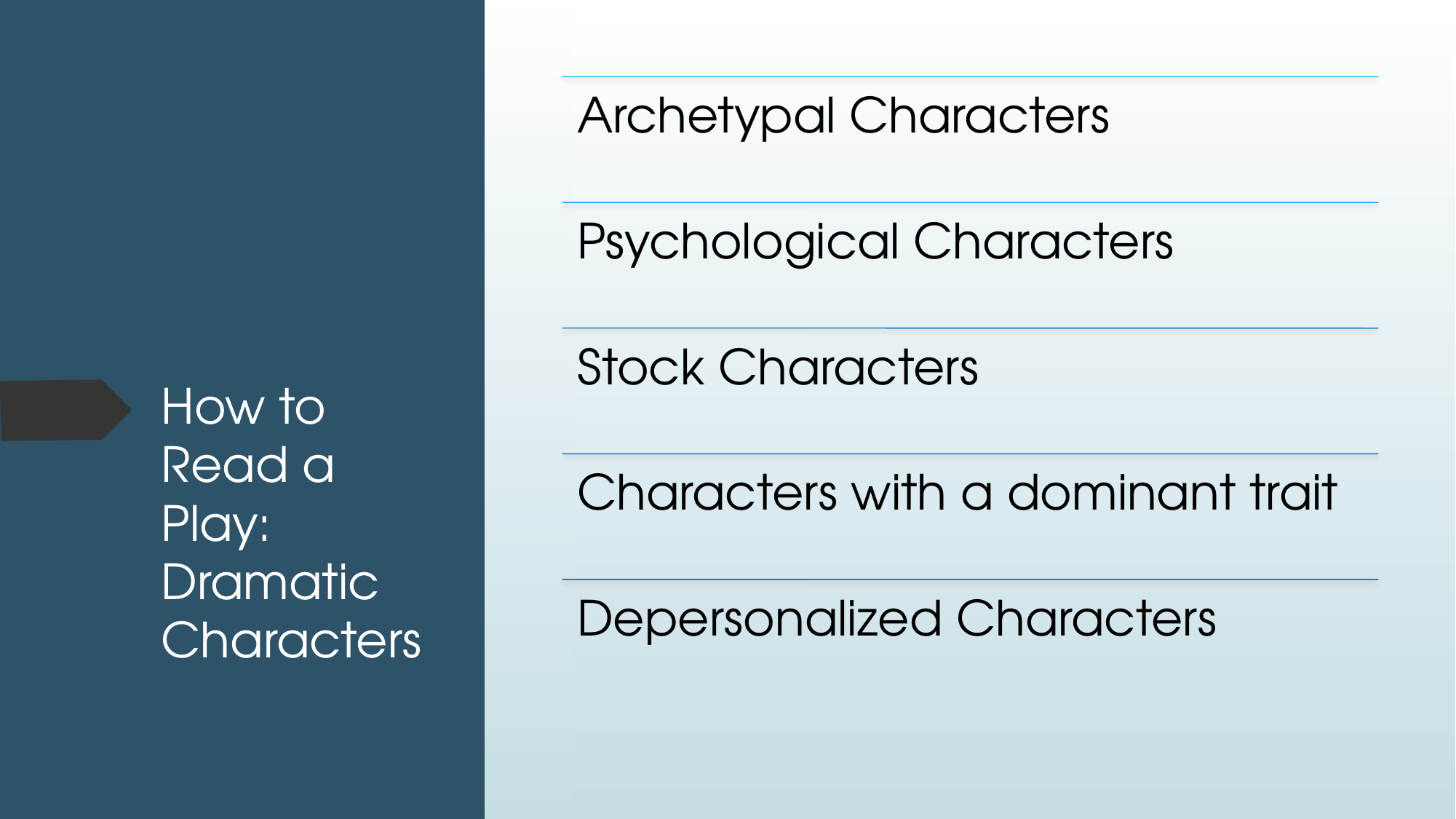

Archetypal Characters
Psychological Characters
Stock Characters
Characters with a dominant trait
Depersonalized Characters
# How to Read a Play: Dramatic Characters